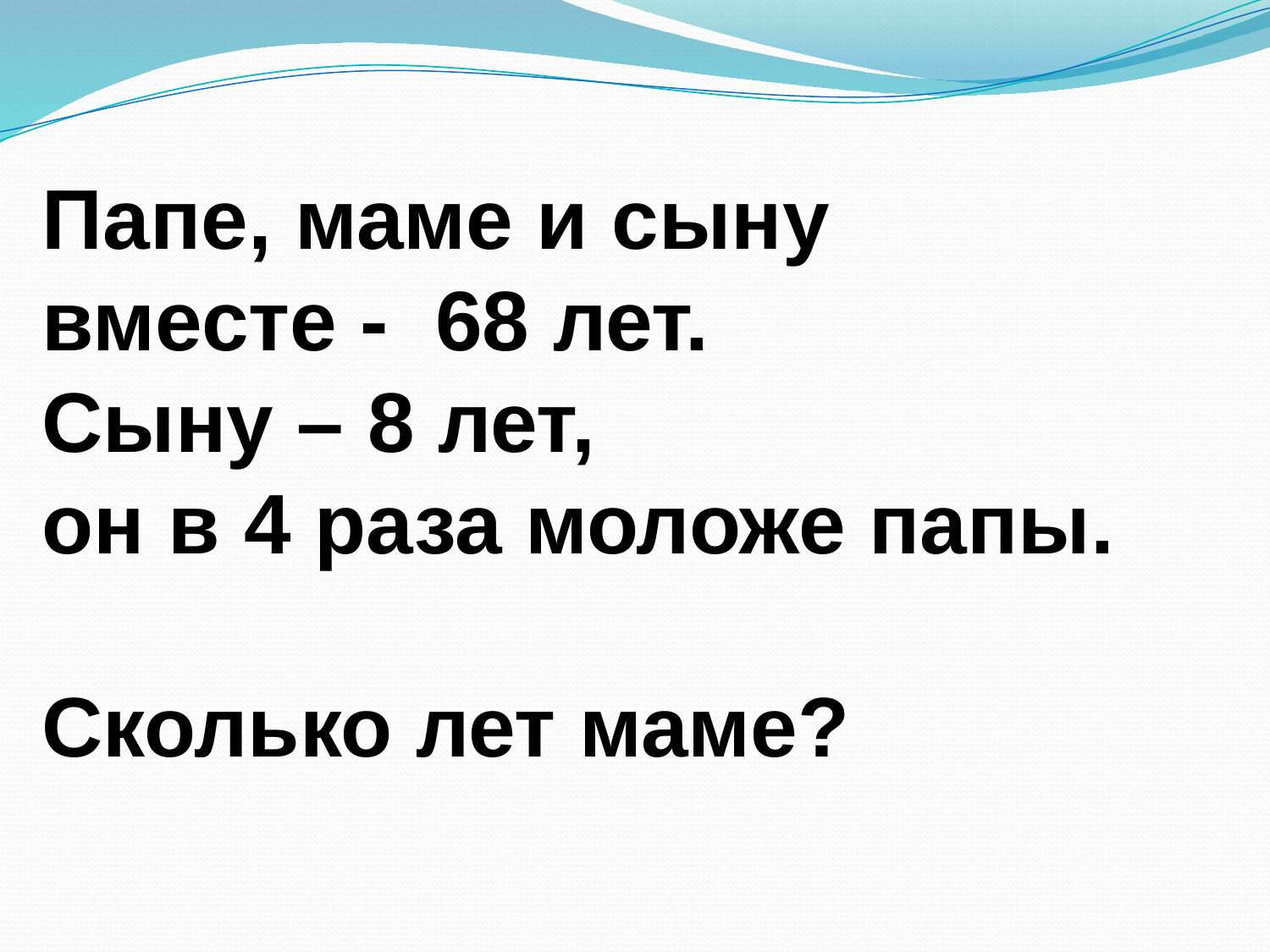

Папе, маме и сыну
вместе -  68 лет.
Сыну – 8 лет,
он в 4 раза моложе папы.

Сколько лет маме?